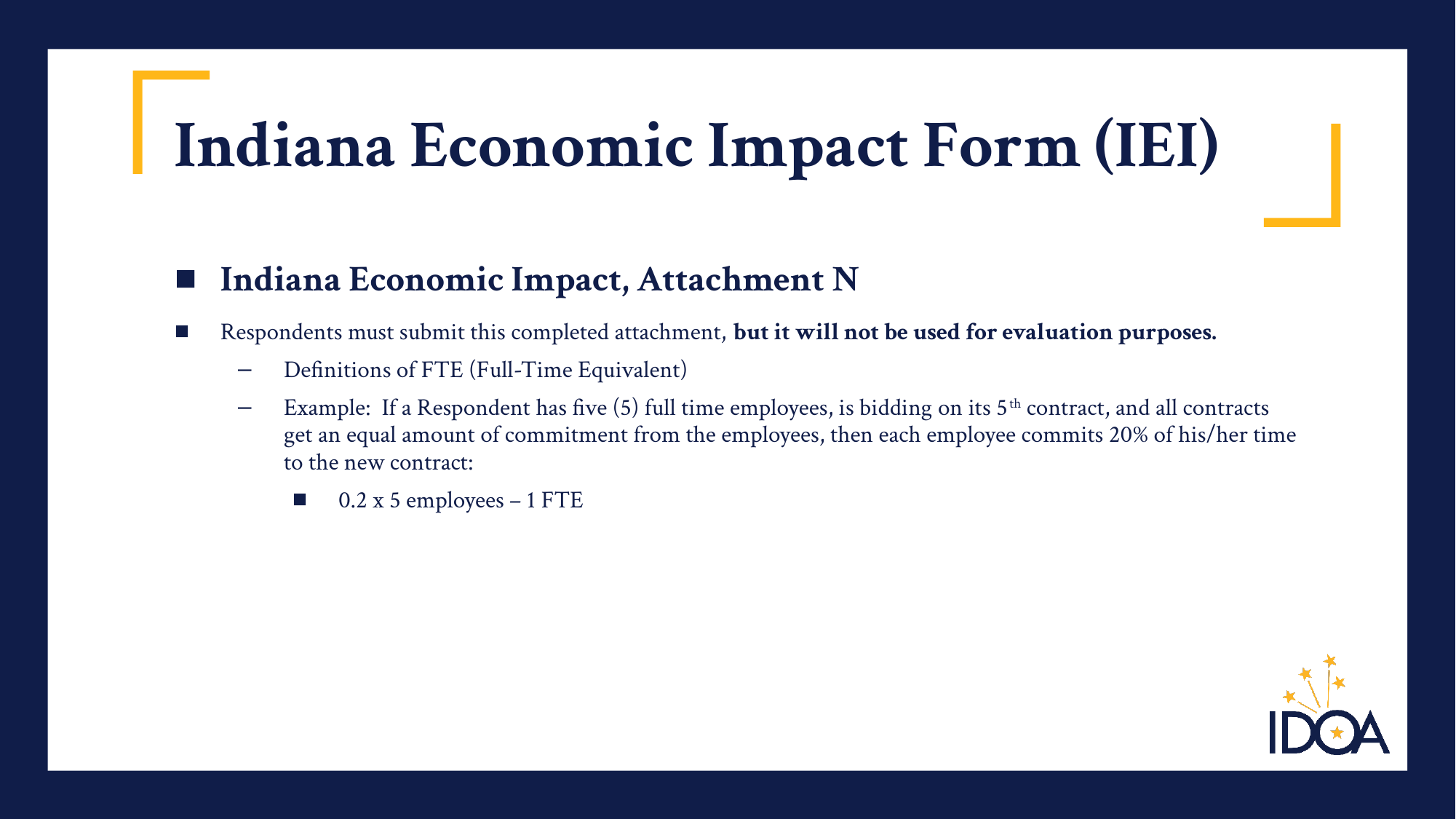

# Indiana Economic Impact Form (IEI)
Indiana Economic Impact, Attachment N
Respondents must submit this completed attachment, but it will not be used for evaluation purposes.
Definitions of FTE (Full-Time Equivalent)
Example:  If a Respondent has five (5) full time employees, is bidding on its 5th contract, and all contracts get an equal amount of commitment from the employees, then each employee commits 20% of his/her time to the new contract:
0.2 x 5 employees – 1 FTE